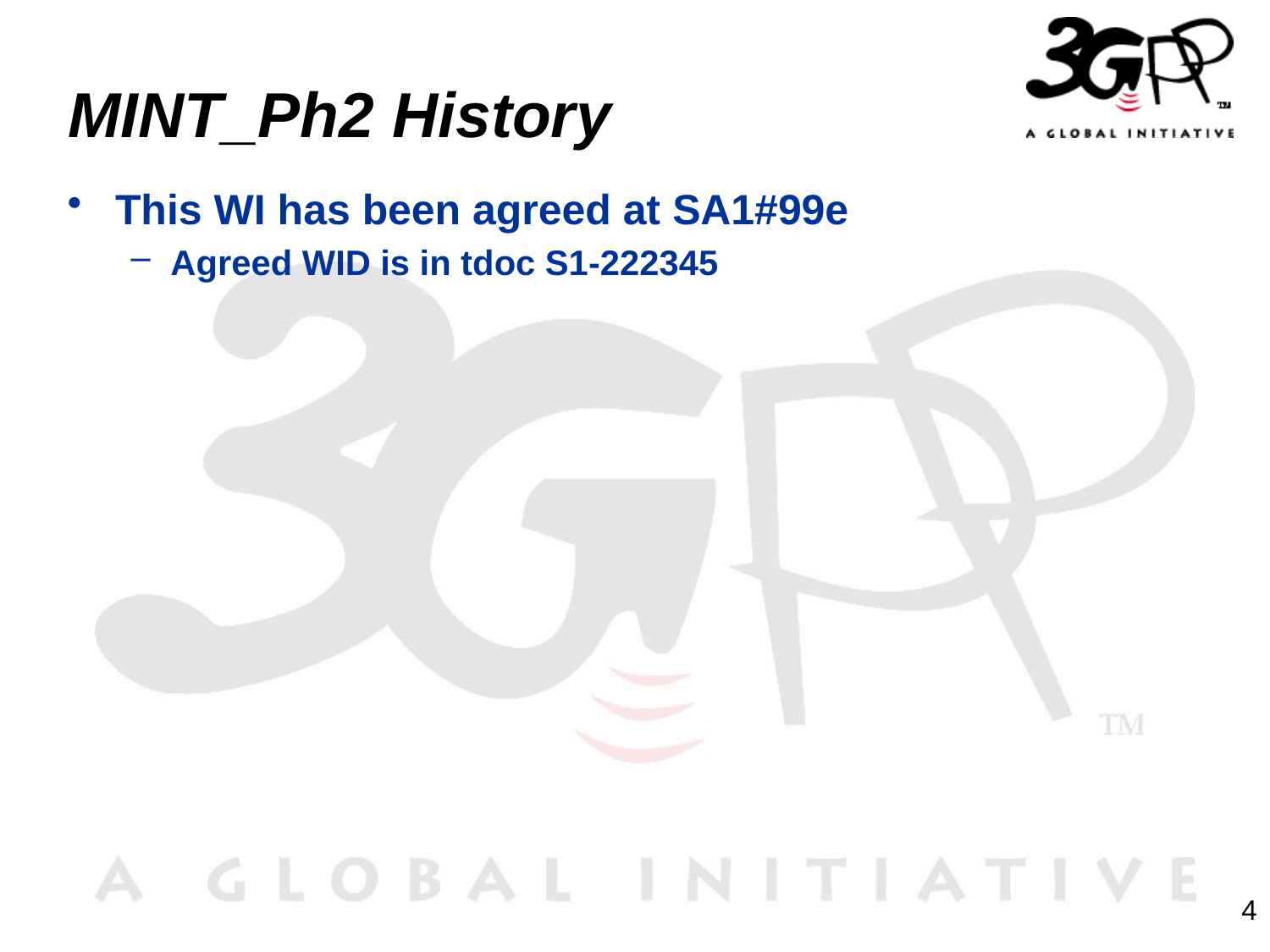

# MINT_Ph2 History
This WI has been agreed at SA1#99e
Agreed WID is in tdoc S1-222345

4